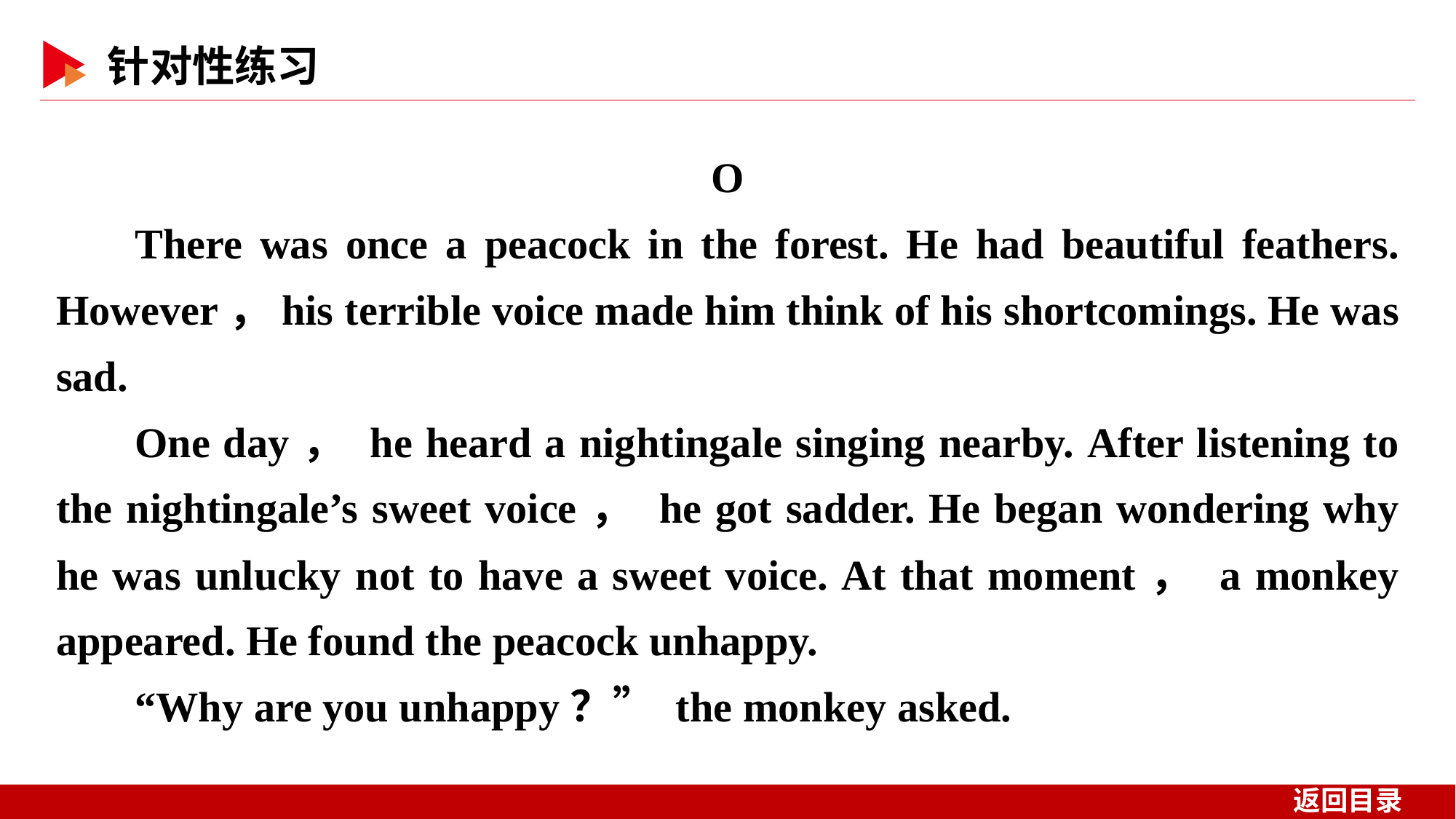

O
There was once a peacock in the forest. He had beautiful feathers. However，his terrible voice made him think of his shortcomings. He was sad.
One day， he heard a nightingale singing nearby. After listening to the nightingale’s sweet voice， he got sadder. He began wondering why he was unlucky not to have a sweet voice. At that moment， a monkey appeared. He found the peacock unhappy.
“Why are you unhappy？” the monkey asked.